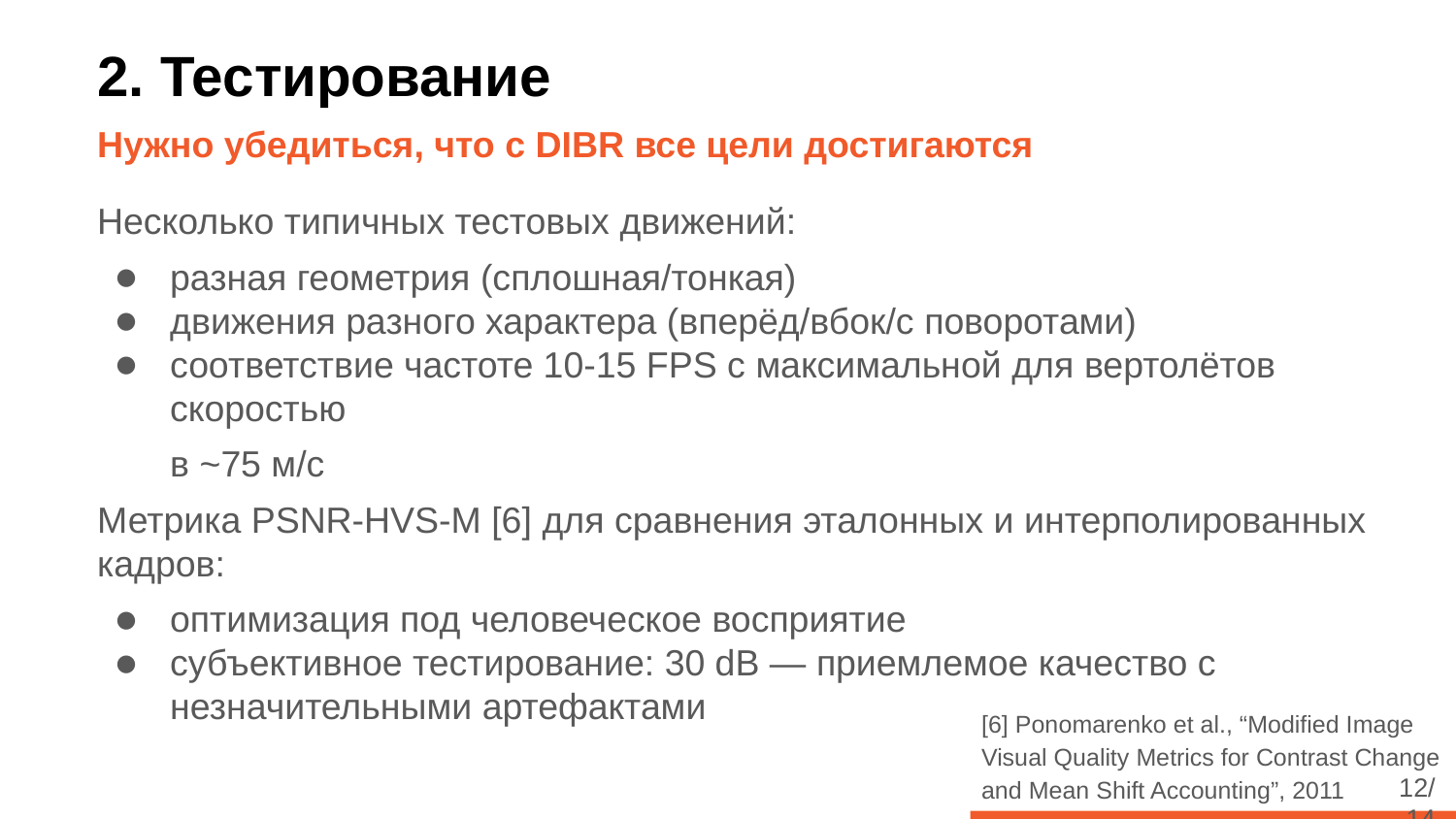

# 2. Тестирование
Нужно убедиться, что с DIBR все цели достигаются
Несколько типичных тестовых движений:
разная геометрия (сплошная/тонкая)
движения разного характера (вперёд/вбок/с поворотами)
соответствие частоте 10-15 FPS с максимальной для вертолётов скоростью
в ~75 м/с
Метрика PSNR-HVS-M [6] для сравнения эталонных и интерполированных кадров:
оптимизация под человеческое восприятие
субъективное тестирование: 30 dB — приемлемое качество с незначительными артефактами
[6] Ponomarenko et al., “Modified Image Visual Quality Metrics for Contrast Change and Mean Shift Accounting”, 2011
12/14